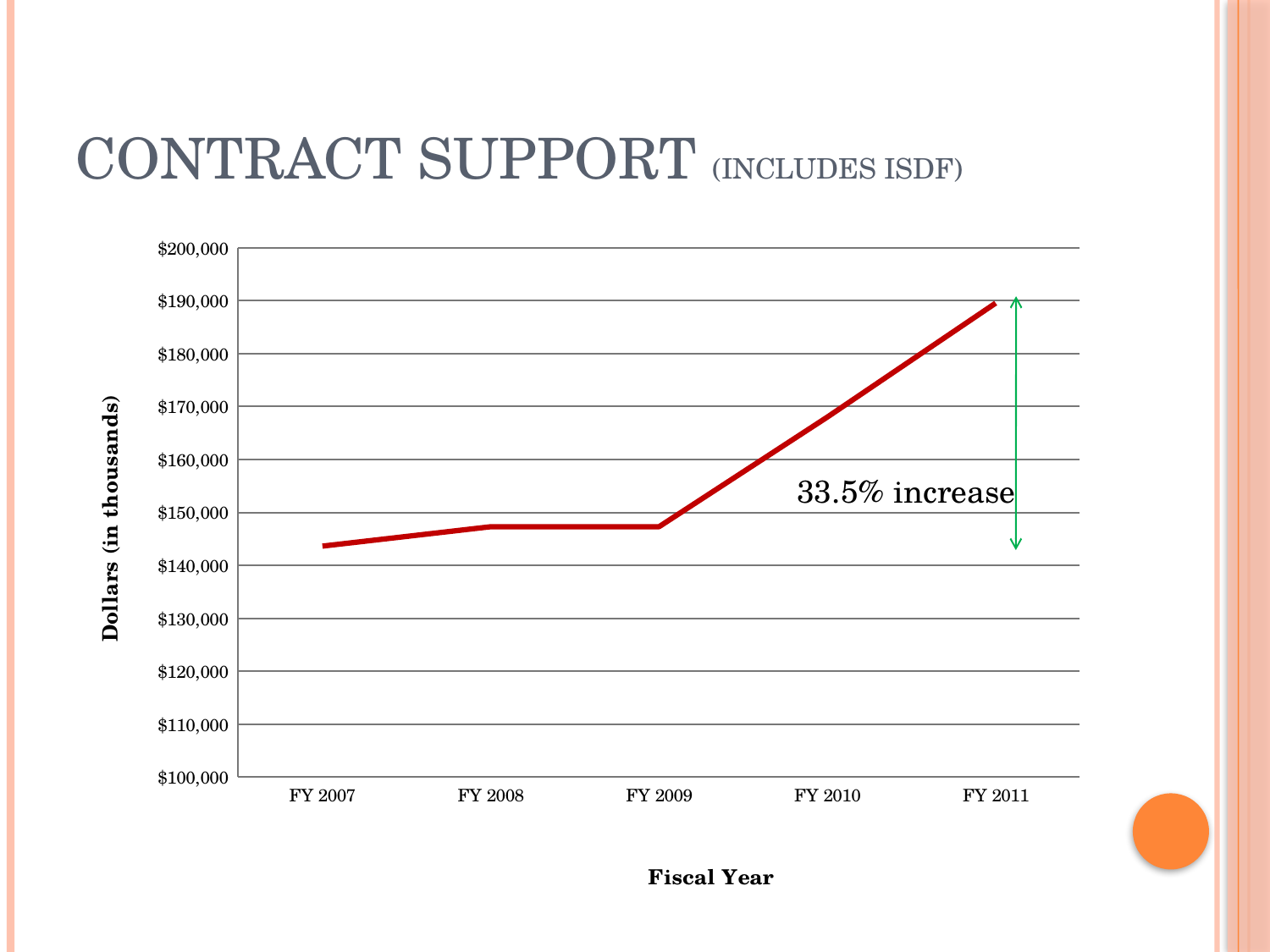

# Contract Support (Includes ISDF)

### Chart

| Category | Contract Support |
|---|---|
| FY 2007 | 143628.0 |
| FY 2008 | 147294.0 |
| FY 2009 | 147294.0 |
| FY 2010 | 168000.0 |
| FY 2011 | 189526.0 |
33.5% increase